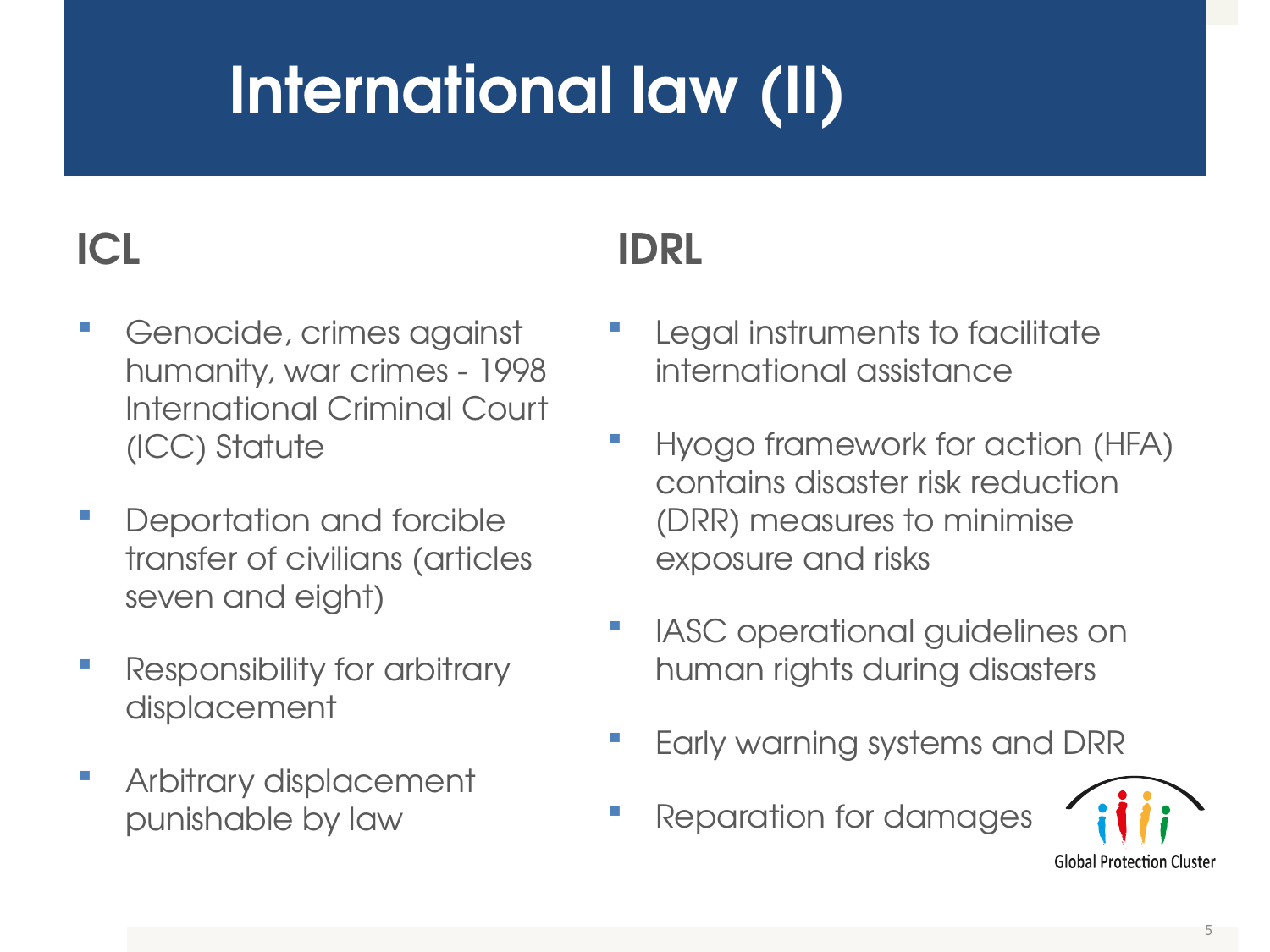

# International law (II)
ICL
IDRL
Genocide, crimes against humanity, war crimes - 1998 International Criminal Court (ICC) Statute
Deportation and forcible transfer of civilians (articles seven and eight)
Responsibility for arbitrary displacement
Arbitrary displacement punishable by law

Legal instruments to facilitate international assistance
Hyogo framework for action (HFA) contains disaster risk reduction  (DRR) measures to minimise exposure and risks
IASC operational guidelines on human rights during disasters
Early warning systems and DRR
Reparation for damages